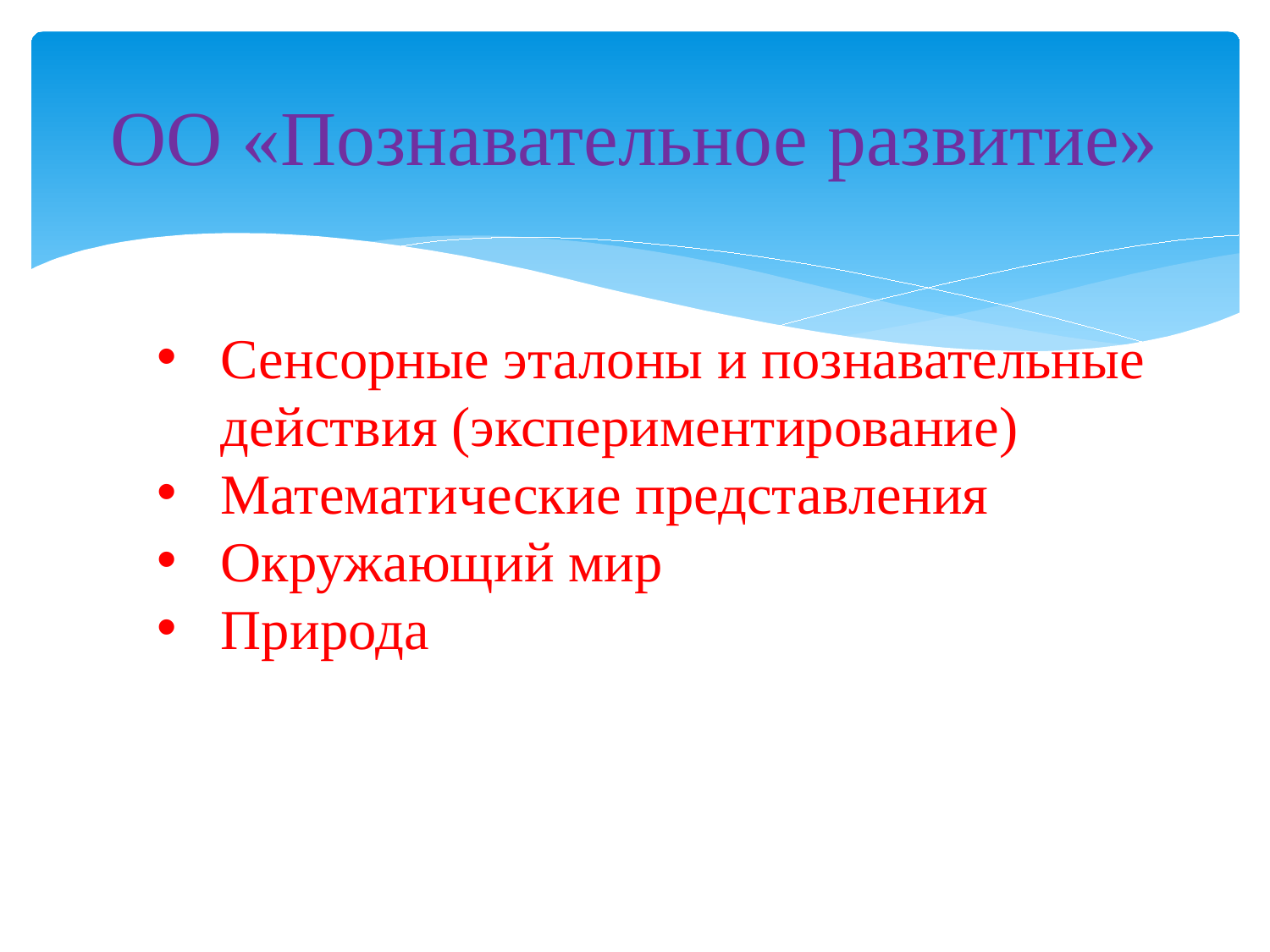

# ОО «Познавательное развитие»
Сенсорные эталоны и познавательные действия (экспериментирование)
Математические представления
Окружающий мир
Природа